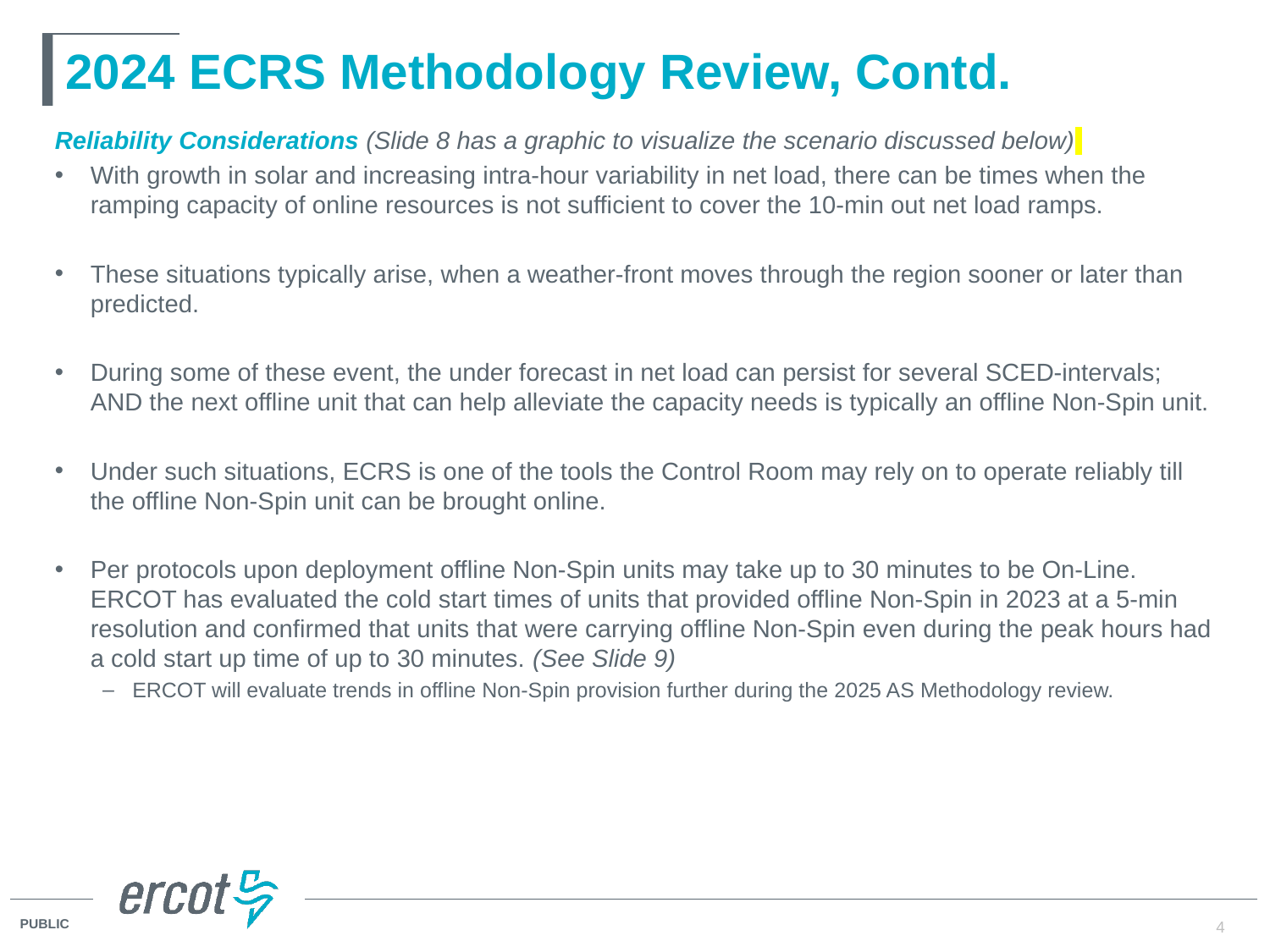

# 2024 ECRS Methodology Review, Contd.
Reliability Considerations (Slide 8 has a graphic to visualize the scenario discussed below)
With growth in solar and increasing intra-hour variability in net load, there can be times when the ramping capacity of online resources is not sufficient to cover the 10-min out net load ramps.

These situations typically arise, when a weather-front moves through the region sooner or later than predicted.

During some of these event, the under forecast in net load can persist for several SCED-intervals; AND the next offline unit that can help alleviate the capacity needs is typically an offline Non-Spin unit.

Under such situations, ECRS is one of the tools the Control Room may rely on to operate reliably till the offline Non-Spin unit can be brought online.

Per protocols upon deployment offline Non-Spin units may take up to 30 minutes to be On-Line. ERCOT has evaluated the cold start times of units that provided offline Non-Spin in 2023 at a 5-min resolution and confirmed that units that were carrying offline Non-Spin even during the peak hours had a cold start up time of up to 30 minutes. (See Slide 9)
ERCOT will evaluate trends in offline Non-Spin provision further during the 2025 AS Methodology review.

4